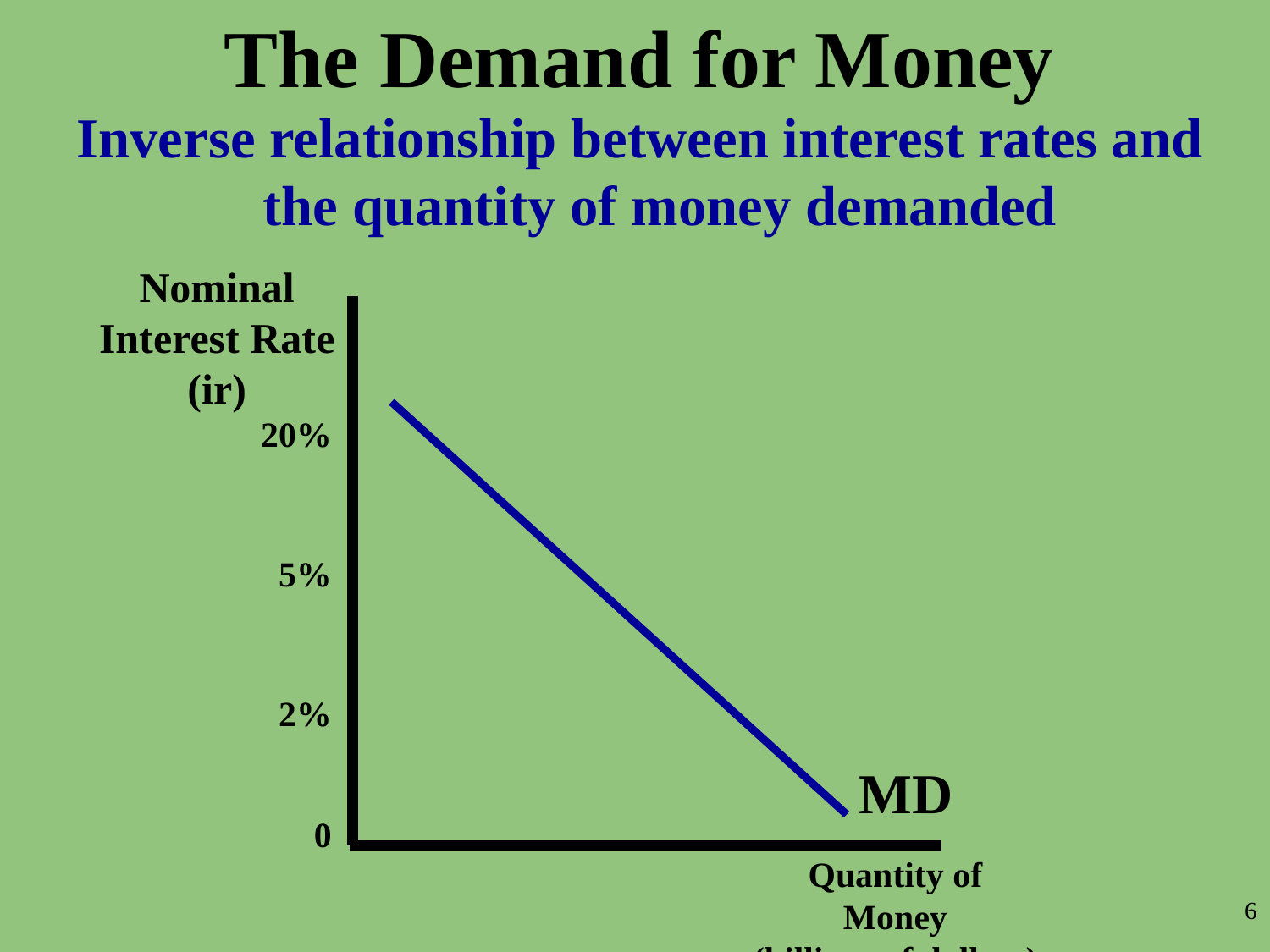

The Demand for Money
Inverse relationship between interest rates and the quantity of money demanded
Nominal Interest Rate (ir)
20%

   5%

2%

0
MD
Quantity of Money
(billions of dollars)
6